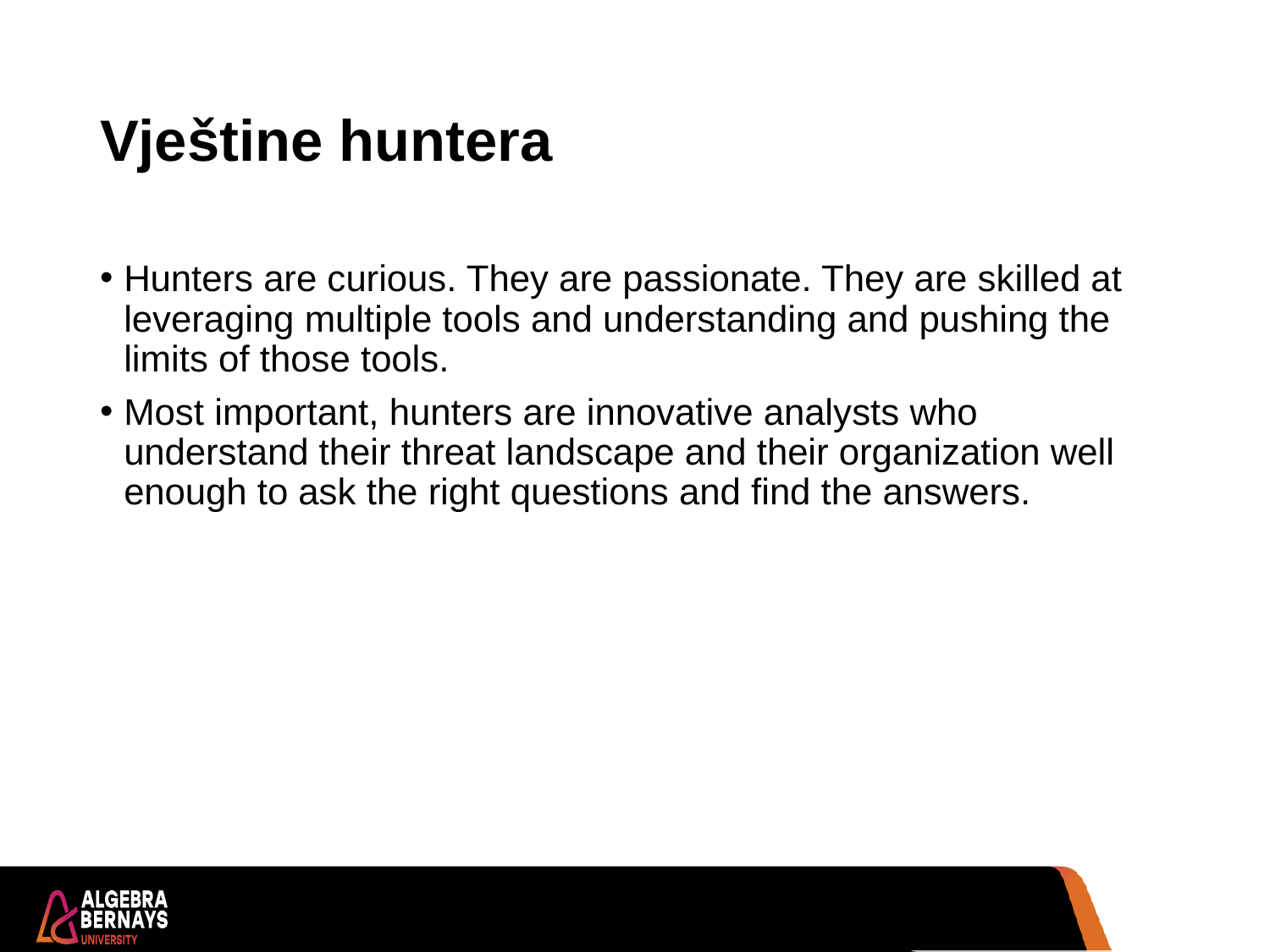

# Vještine huntera
Hunters are curious. They are passionate. They are skilled at leveraging multiple tools and understanding and pushing the limits of those tools.
Most important, hunters are innovative analysts who understand their threat landscape and their organization well enough to ask the right questions and find the answers.